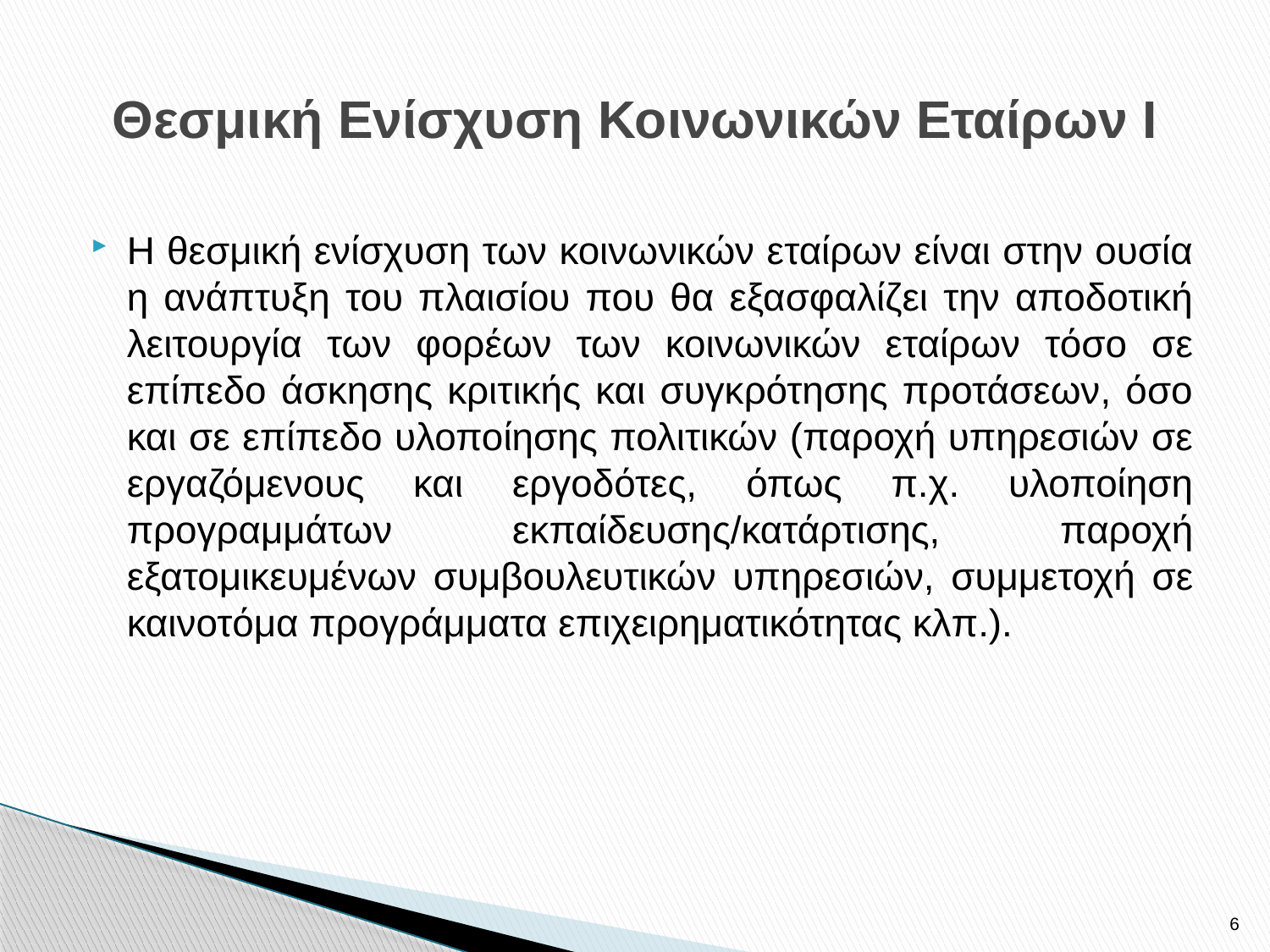

# Θεσμική Ενίσχυση Κοινωνικών Εταίρων Ι

Η θεσμική ενίσχυση των κοινωνικών εταίρων είναι στην ουσία η ανάπτυξη του πλαισίου που θα εξασφαλίζει την αποδοτική λειτουργία των φορέων των κοινωνικών εταίρων τόσο σε επίπεδο άσκησης κριτικής και συγκρότησης προτάσεων, όσο και σε επίπεδο υλοποίησης πολιτικών (παροχή υπηρεσιών σε εργαζόμενους και εργοδότες, όπως π.χ. υλοποίηση προγραμμάτων εκπαίδευσης/κατάρτισης, παροχή εξατομικευμένων συμβουλευτικών υπηρεσιών, συμμετοχή σε καινοτόμα προγράμματα επιχειρηματικότητας κλπ.).

6